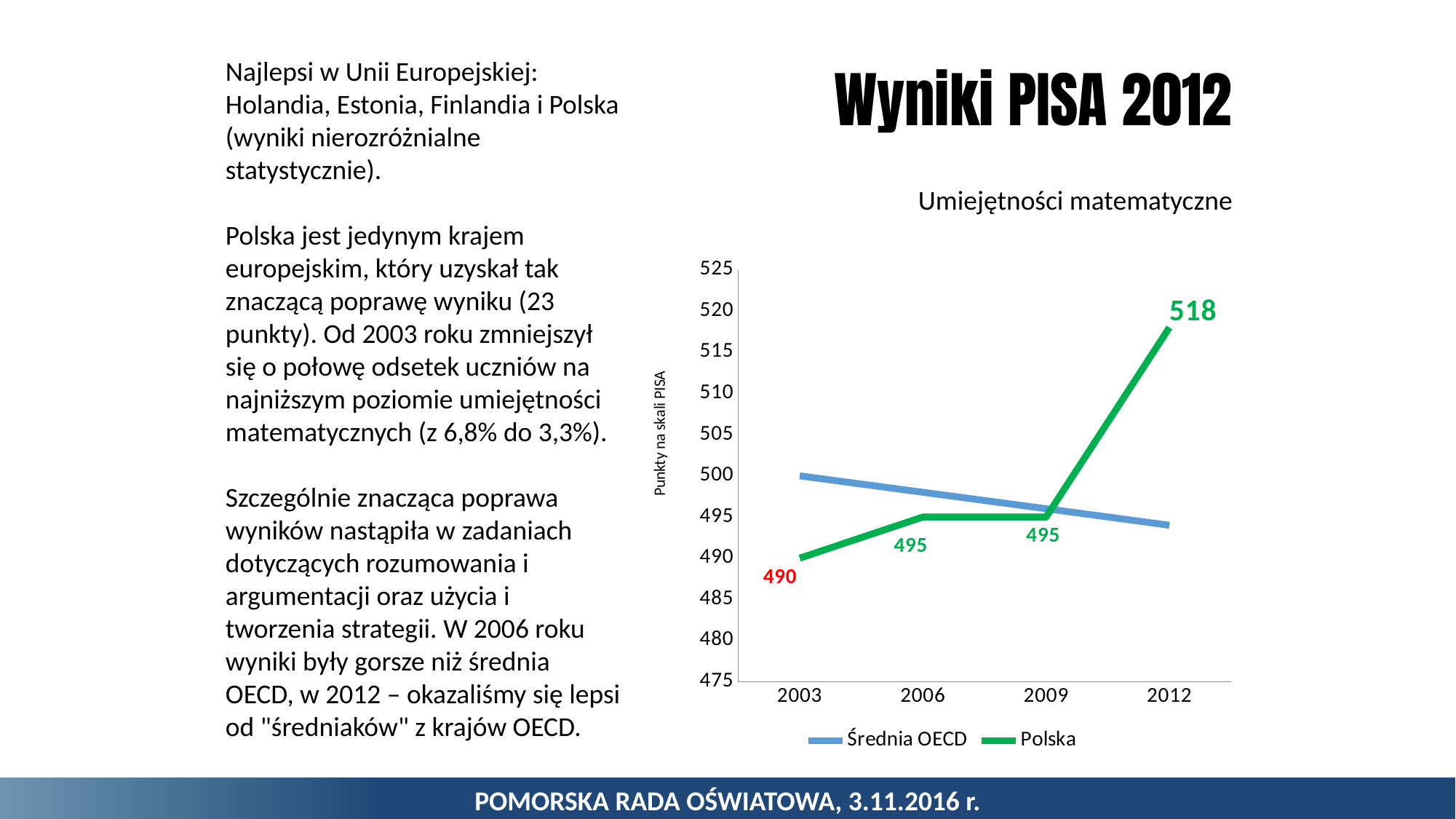

Wyniki PISA 2012
Najlepsi w Unii Europejskiej: Holandia, Estonia, Finlandia i Polska (wyniki nierozróżnialne statystycznie).

Polska jest jedynym krajem europejskim, który uzyskał tak znaczącą poprawę wyniku (23 punkty). Od 2003 roku zmniejszył się o połowę odsetek uczniów na najniższym poziomie umiejętności matematycznych (z 6,8% do 3,3%). 
Szczególnie znacząca poprawa wyników nastąpiła w zadaniach dotyczących rozumowania i argumentacji oraz użycia i tworzenia strategii. W 2006 roku wyniki były gorsze niż średnia OECD, w 2012 – okazaliśmy się lepsi od "średniaków" z krajów OECD.
Umiejętności matematyczne

### Chart

| Category | Średnia OECD | Polska |
|---|---|---|
| 2003 | 500.0 | 490.0 |
| 2006 | 498.0 | 495.0 |
| 2009 | 496.0 | 495.0 |
| 2012 | 494.0 | 518.0 |
POMORSKA RADA OŚWIATOWA, 3.11.2016 r.